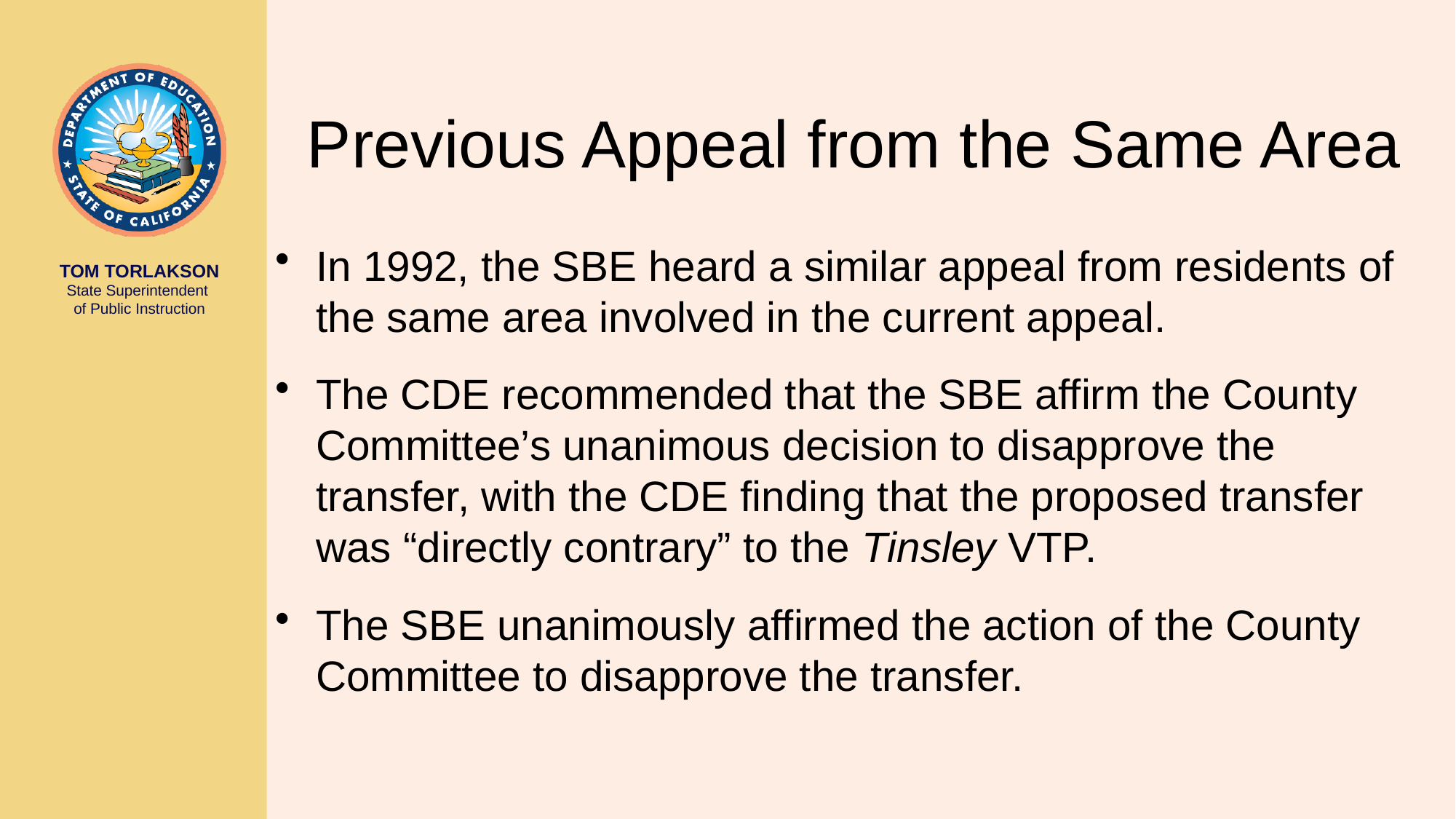

# Previous Appeal from the Same Area
In 1992, the SBE heard a similar appeal from residents of the same area involved in the current appeal.
The CDE recommended that the SBE affirm the County Committee’s unanimous decision to disapprove the transfer, with the CDE finding that the proposed transfer was “directly contrary” to the Tinsley VTP.
The SBE unanimously affirmed the action of the County Committee to disapprove the transfer.